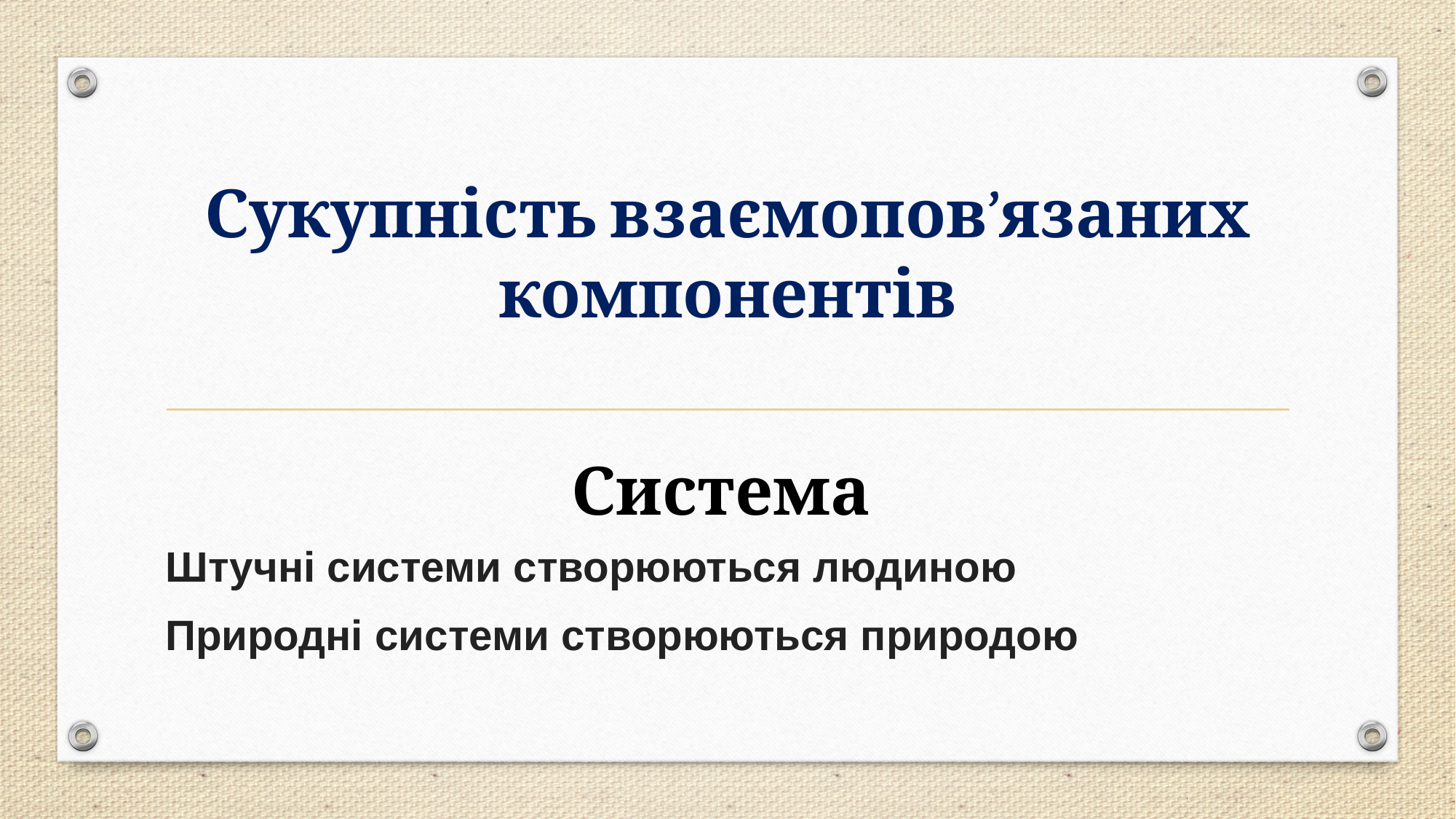

# Сукупність взаємопов’язаних компонентів
Система
Штучні системи створюються людиною
Природні системи створюються природою